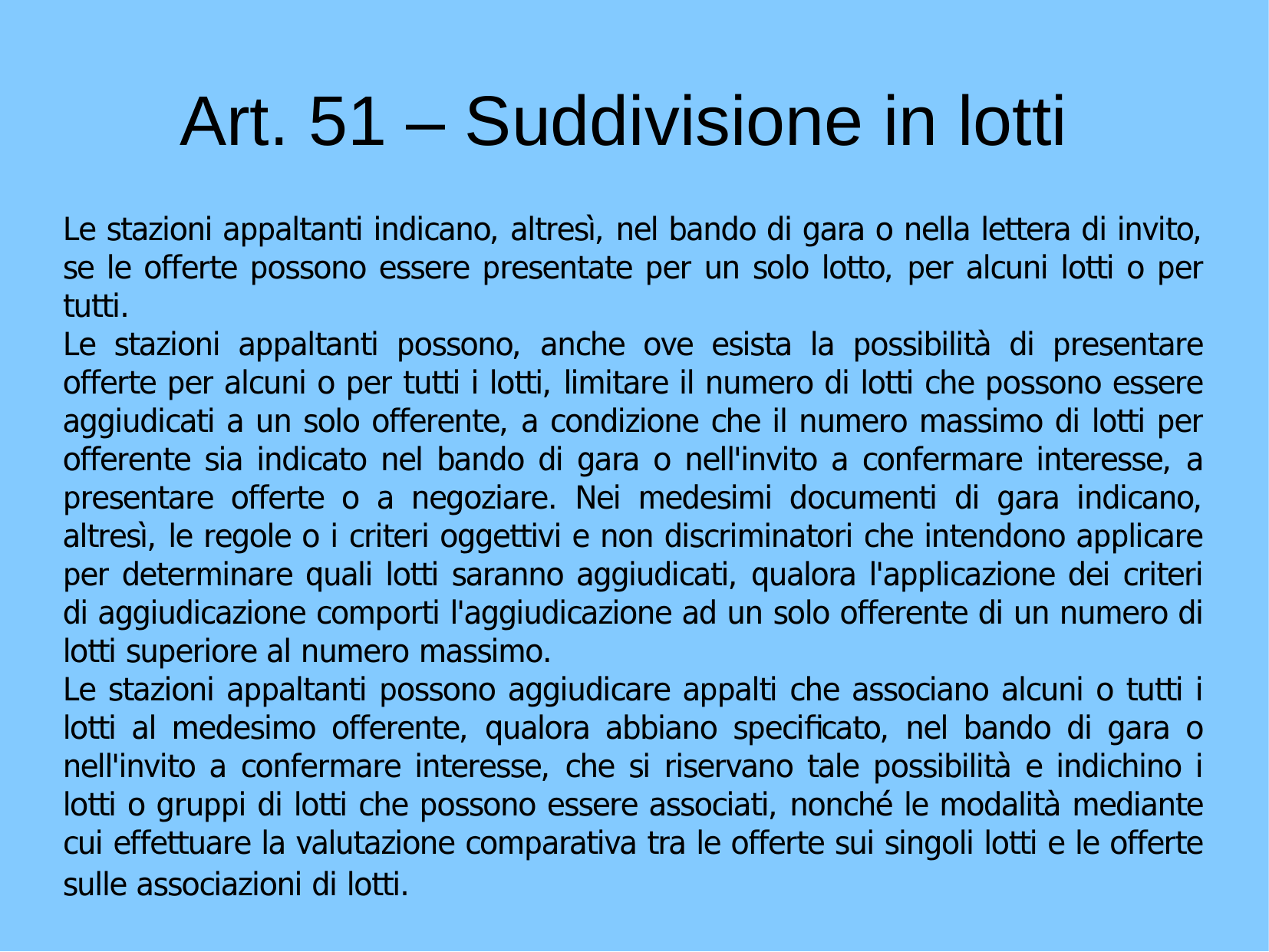

Art. 51 – Suddivisione in lotti
Le stazioni appaltanti indicano, altresì, nel bando di gara o nella lettera di invito, se le offerte possono essere presentate per un solo lotto, per alcuni lotti o per tutti.
Le stazioni appaltanti possono, anche ove esista la possibilità di presentare offerte per alcuni o per tutti i lotti, limitare il numero di lotti che possono essere aggiudicati a un solo offerente, a condizione che il numero massimo di lotti per offerente sia indicato nel bando di gara o nell'invito a confermare interesse, a presentare offerte o a negoziare. Nei medesimi documenti di gara indicano, altresì, le regole o i criteri oggettivi e non discriminatori che intendono applicare per determinare quali lotti saranno aggiudicati, qualora l'applicazione dei criteri di aggiudicazione comporti l'aggiudicazione ad un solo offerente di un numero di lotti superiore al numero massimo.
Le stazioni appaltanti possono aggiudicare appalti che associano alcuni o tutti i lotti al medesimo offerente, qualora abbiano specificato, nel bando di gara o nell'invito a confermare interesse, che si riservano tale possibilità e indichino i lotti o gruppi di lotti che possono essere associati, nonché le modalità mediante cui effettuare la valutazione comparativa tra le offerte sui singoli lotti e le offerte sulle associazioni di lotti.